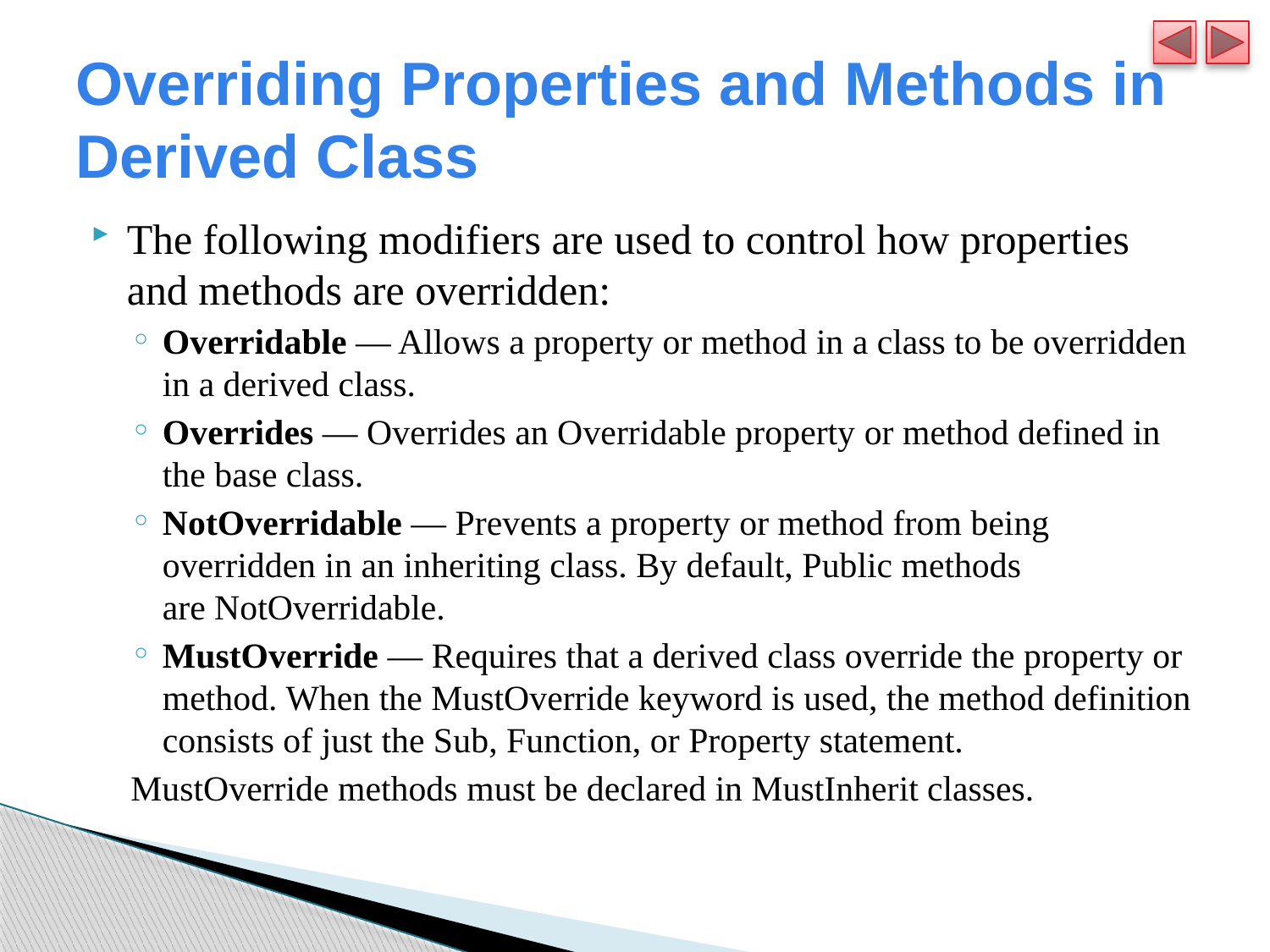

# Overriding Properties and Methods in Derived Class
The following modifiers are used to control how properties and methods are overridden:
Overridable — Allows a property or method in a class to be overridden in a derived class.
Overrides — Overrides an Overridable property or method defined in the base class.
NotOverridable — Prevents a property or method from being overridden in an inheriting class. By default, Public methods are NotOverridable.
MustOverride — Requires that a derived class override the property or method. When the MustOverride keyword is used, the method definition consists of just the Sub, Function, or Property statement.
MustOverride methods must be declared in MustInherit classes.